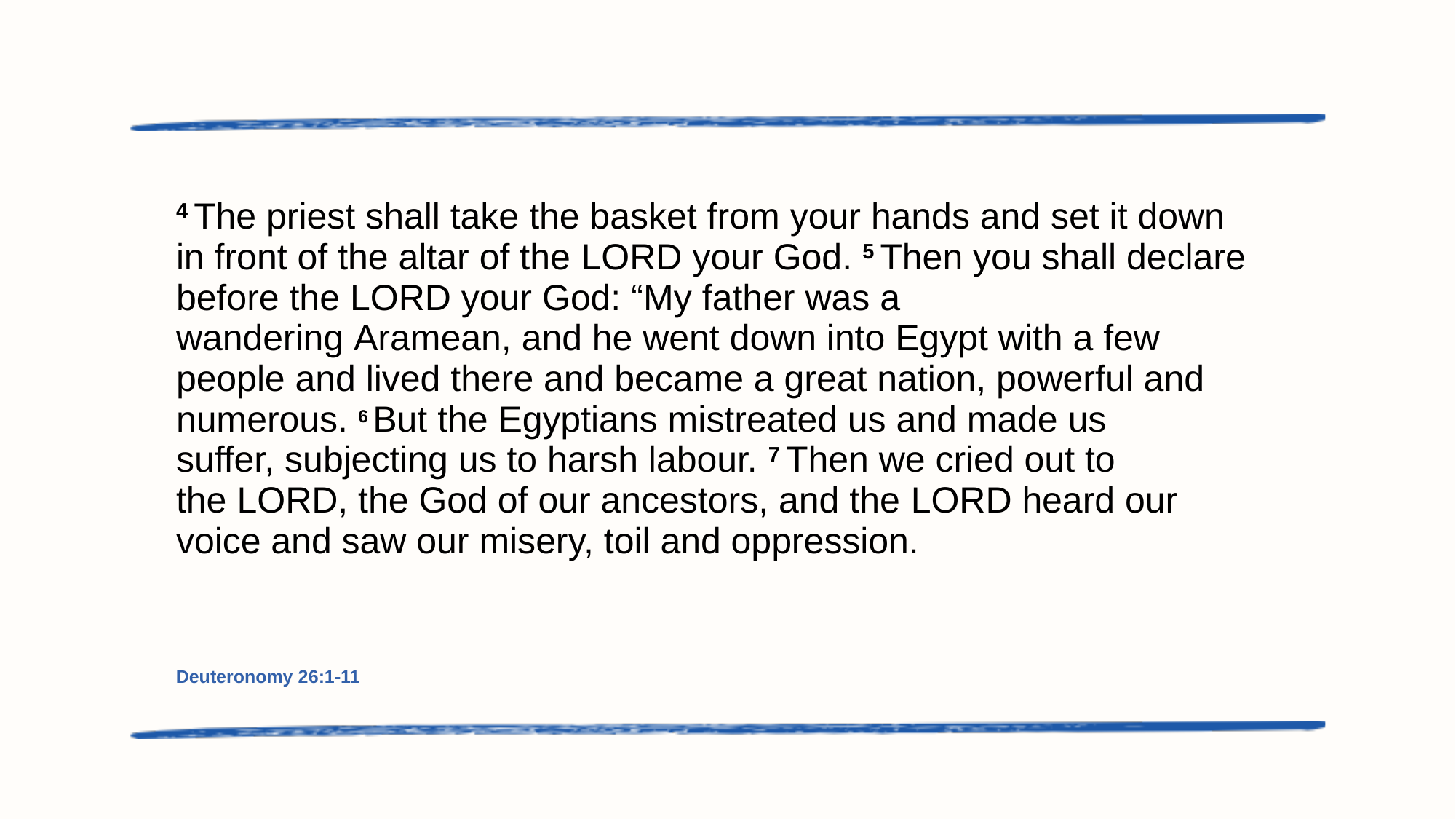

4 The priest shall take the basket from your hands and set it down in front of the altar of the Lord your God. 5 Then you shall declare before the Lord your God: “My father was a wandering Aramean, and he went down into Egypt with a few people and lived there and became a great nation, powerful and numerous. 6 But the Egyptians mistreated us and made us suffer, subjecting us to harsh labour. 7 Then we cried out to the Lord, the God of our ancestors, and the Lord heard our voice and saw our misery, toil and oppression.
Deuteronomy 26:1-11